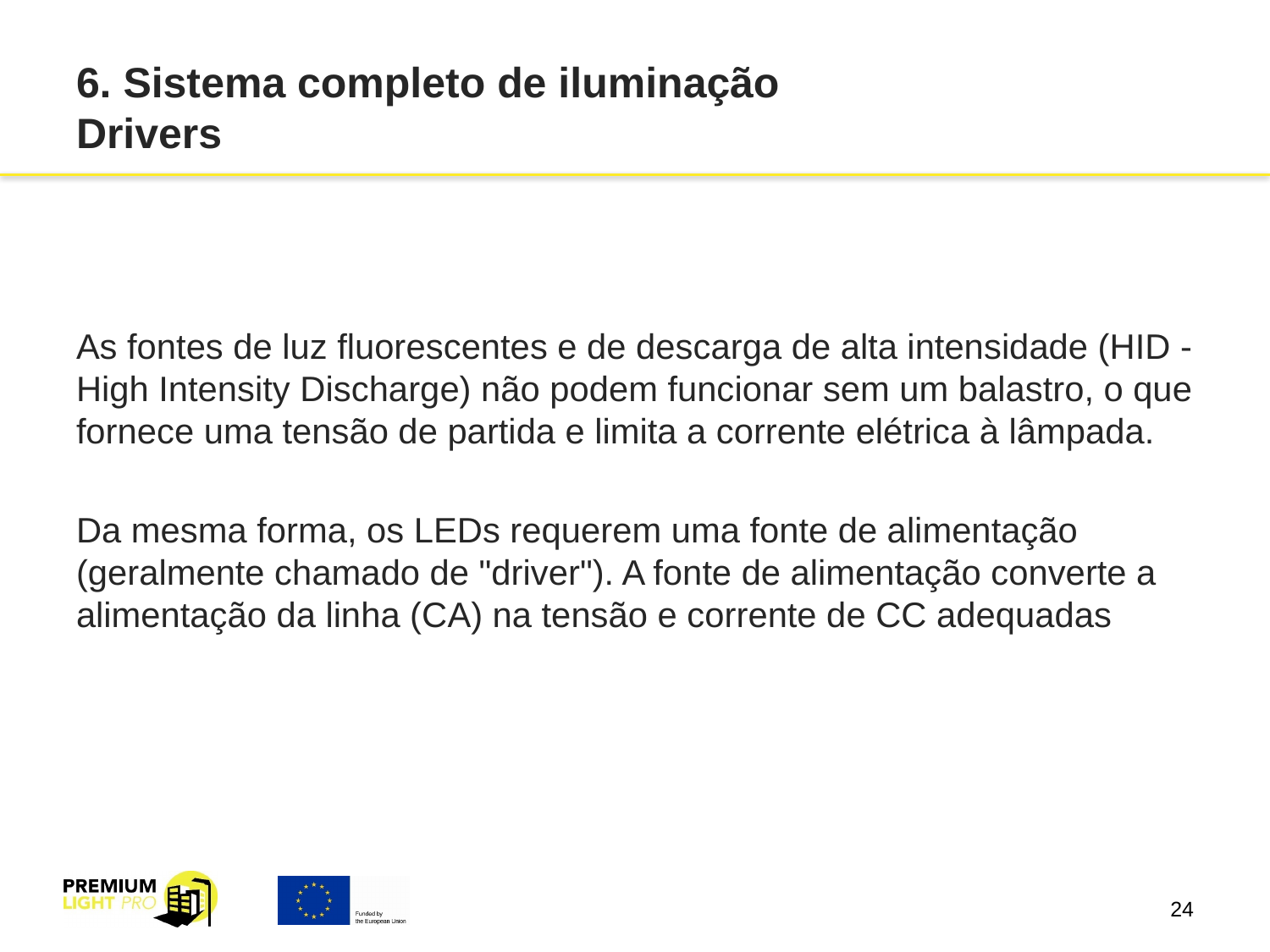

# 6. Sistema completo de iluminação Drivers

As fontes de luz fluorescentes e de descarga de alta intensidade (HID - High Intensity Discharge) não podem funcionar sem um balastro, o que fornece uma tensão de partida e limita a corrente elétrica à lâmpada.

Da mesma forma, os LEDs requerem uma fonte de alimentação (geralmente chamado de "driver"). A fonte de alimentação converte a alimentação da linha (CA) na tensão e corrente de CC adequadas